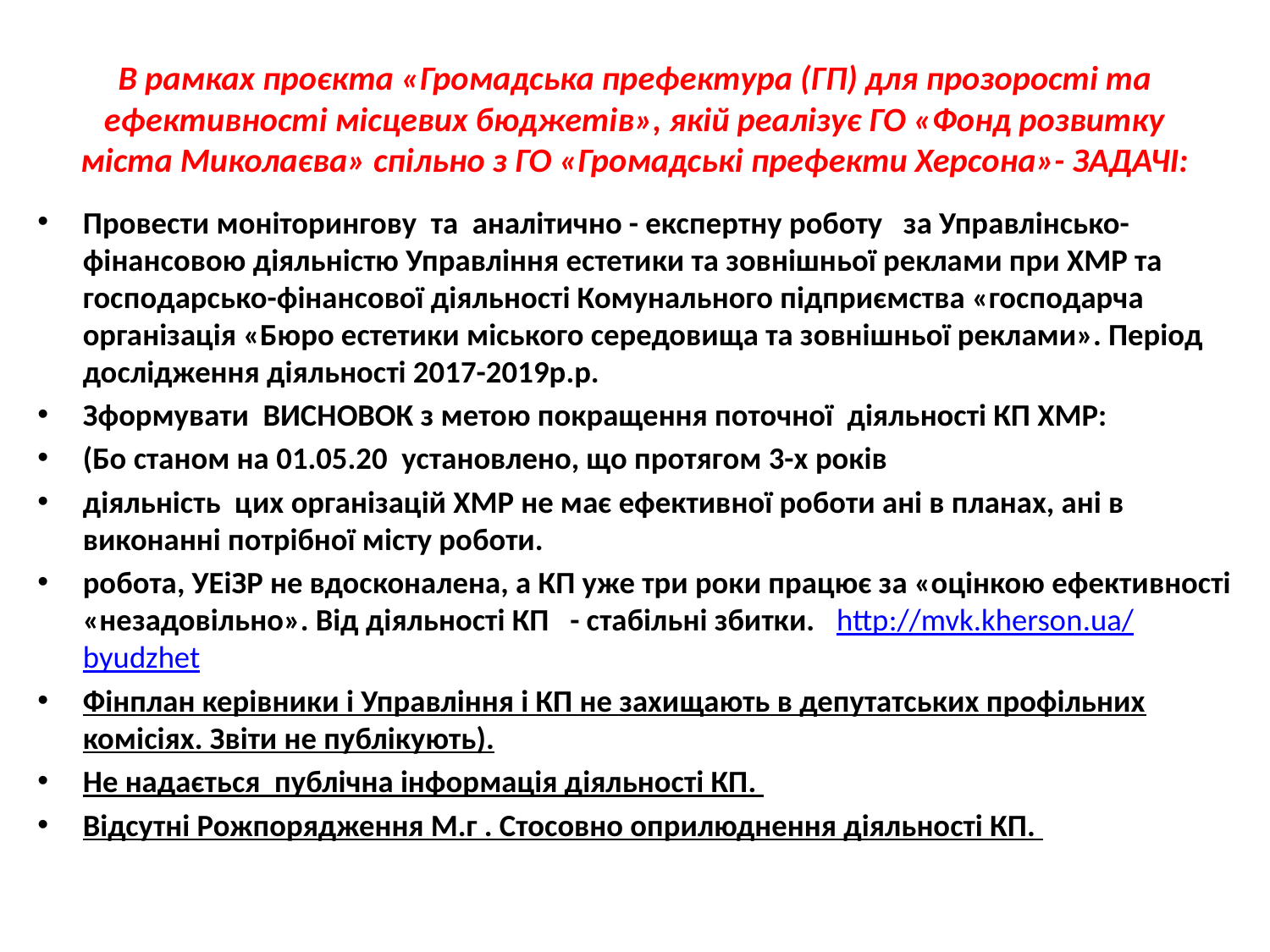

# В рамках проєкта «Громадська префектура (ГП) для прозорості та ефективності місцевих бюджетів», якій реалізує ГО «Фонд розвитку міста Миколаєва» спільно з ГО «Громадські префекти Херсона»- ЗАДАЧІ:
Провести моніторингову  та  аналітично - експертну роботу   за Управлінсько- фінансовою діяльністю Управління естетики та зовнішньої реклами при ХМР та господарсько-фінансової діяльності Комунального підприємства «господарча організація «Бюро естетики міського середовища та зовнішньої реклами». Період дослідження діяльності 2017-2019р.р.
Зформувати  ВИСНОВОК з метою покращення поточної  діяльності КП ХМР:
(Бо станом на 01.05.20  установлено, що протягом 3-х років
діяльність  цих організацій ХМР не має ефективної роботи ані в планах, ані в виконанні потрібної місту роботи.
робота, УЕіЗР не вдосконалена, а КП уже три роки працює за «оцінкою ефективності «незадовільно». Від діяльності КП   - стабільні збитки.   http://mvk.kherson.ua/byudzhet
Фінплан керівники і Управління і КП не захищають в депутатських профільних комісіях. Звіти не публікують).
Не надається  публічна інформація діяльності КП.
Відсутні Рожпорядження М.г . Стосовно оприлюднення діяльності КП.